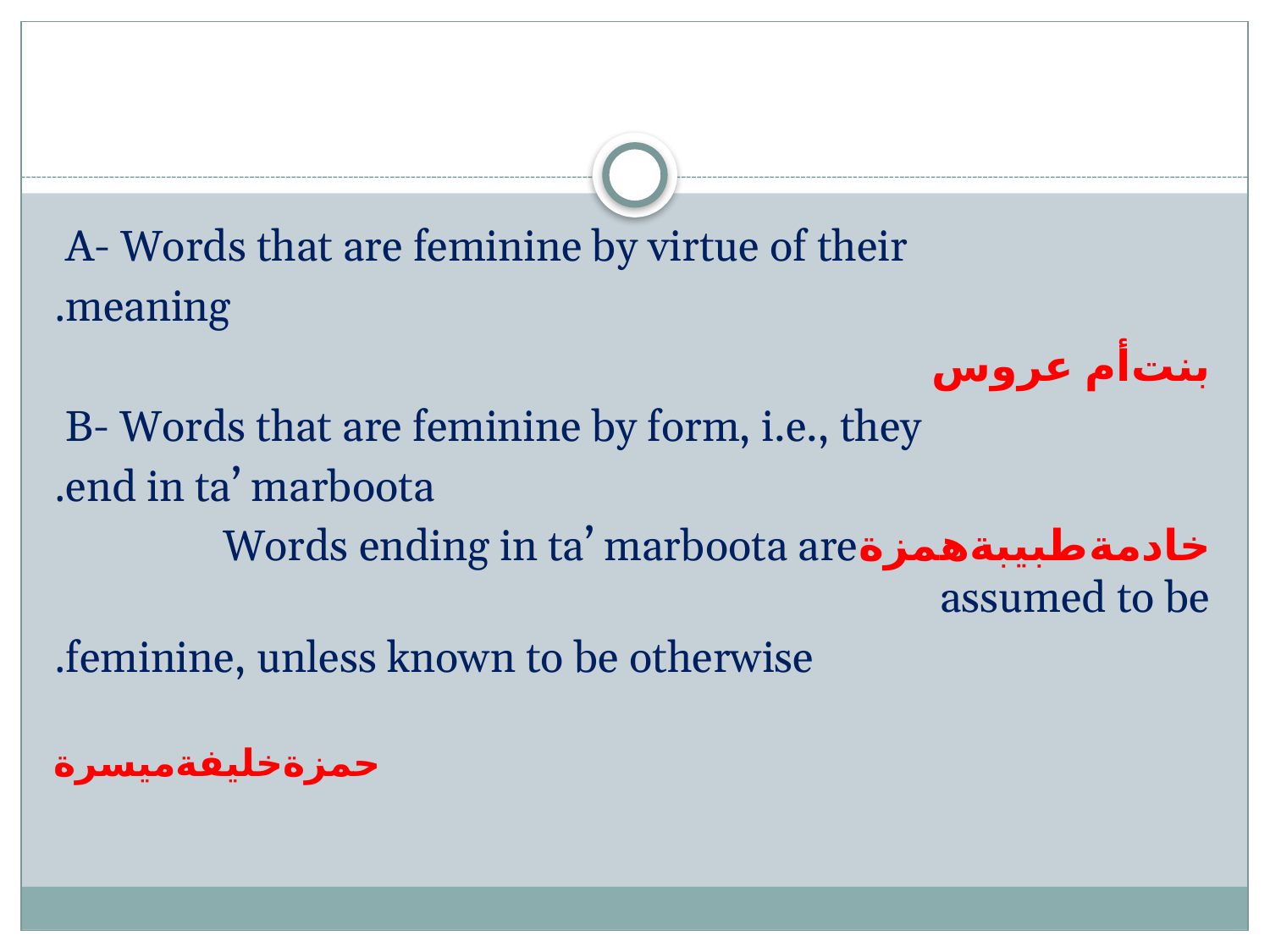

A- Words that are feminine by virtue of their
meaning.
بنت	أم 	عروس
B- Words that are feminine by form, i.e., they
end in ta’ marboota.
خادمة	طبيبة	همزة	Words ending in ta’ marboota are assumed to be
feminine, unless known to be otherwise.

حمزة	خليفة	ميسرة